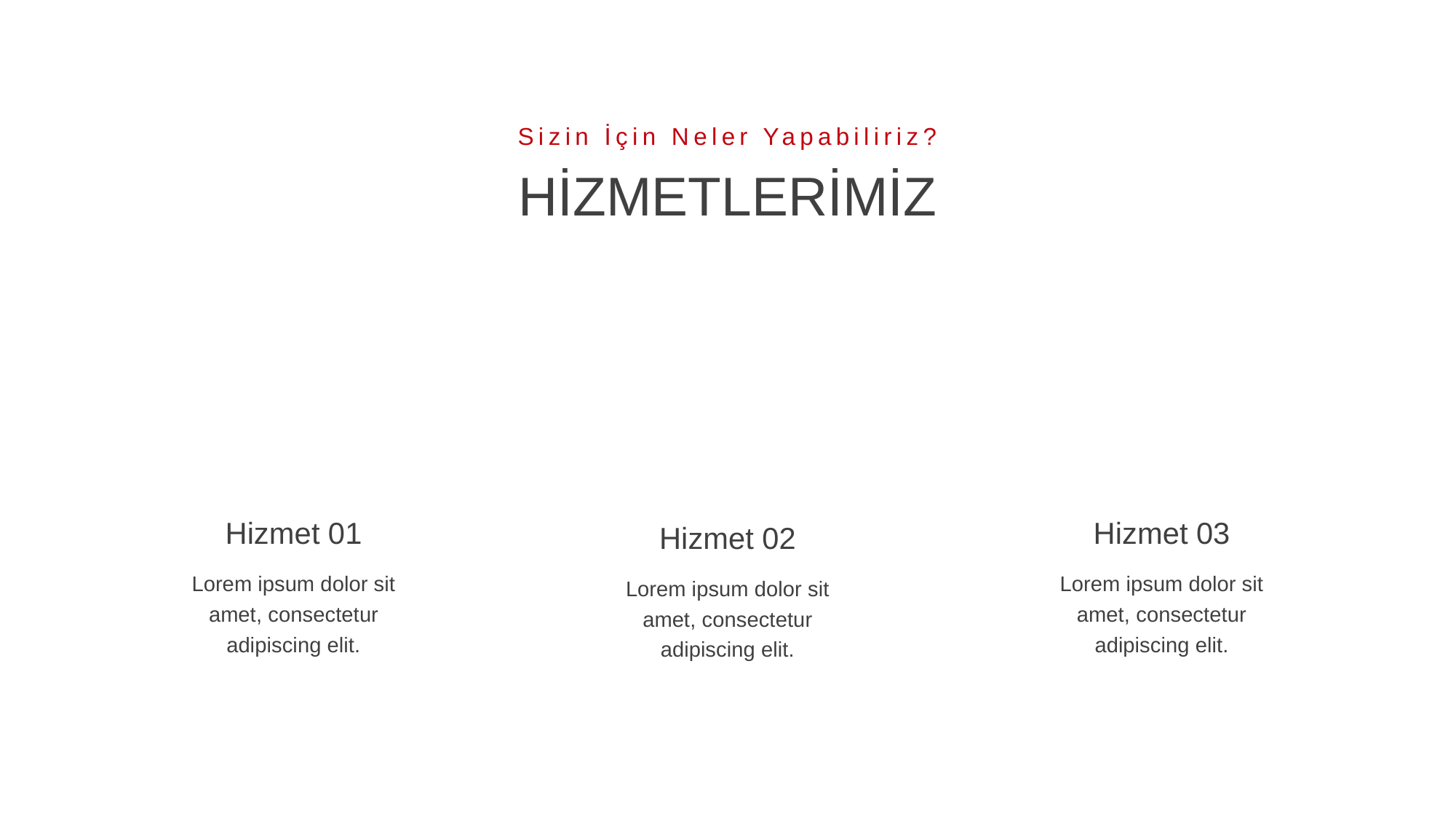

#
HİZMETLERİMİZ
Sizin İçin Neler Yapabiliriz?

Hizmet 01
Hizmet 03
Hizmet 02
Lorem ipsum dolor sit amet, consectetur adipiscing elit.
Lorem ipsum dolor sit amet, consectetur adipiscing elit.
Lorem ipsum dolor sit amet, consectetur adipiscing elit.